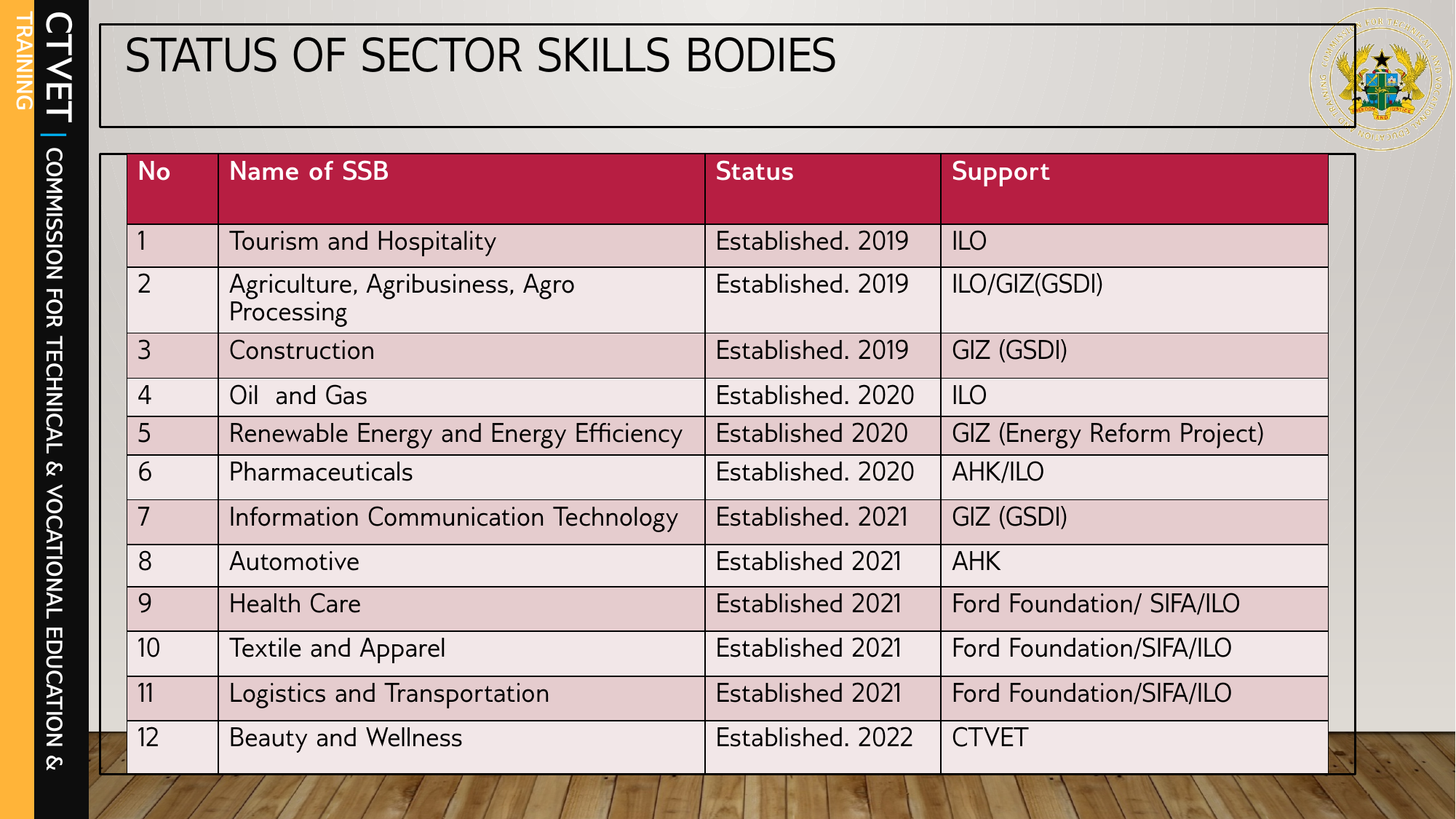

# STATUS OF SECTOR SKILLS BODIES

| No | Name of SSB | Status | Support |
| --- | --- | --- | --- |
| 1 | Tourism and Hospitality | Established. 2019 | ILO |
| 2 | Agriculture, Agribusiness, Agro Processing | Established. 2019 | ILO/GIZ(GSDI) |
| 3 | Construction | Established. 2019 | GIZ (GSDI) |
| 4 | Oil and Gas | Established. 2020 | ILO |
| 5 | Renewable Energy and Energy Efficiency | Established 2020 | GIZ (Energy Reform Project) |
| 6 | Pharmaceuticals | Established. 2020 | AHK/ILO |
| 7 | Information Communication Technology | Established. 2021 | GIZ (GSDI) |
| 8 | Automotive | Established 2021 | AHK |
| 9 | Health Care | Established 2021 | Ford Foundation/ SIFA/ILO |
| 10 | Textile and Apparel | Established 2021 | Ford Foundation/SIFA/ILO |
| 11 | Logistics and Transportation | Established 2021 | Ford Foundation/SIFA/ILO |
| 12 | Beauty and Wellness | Established. 2022 | CTVET |